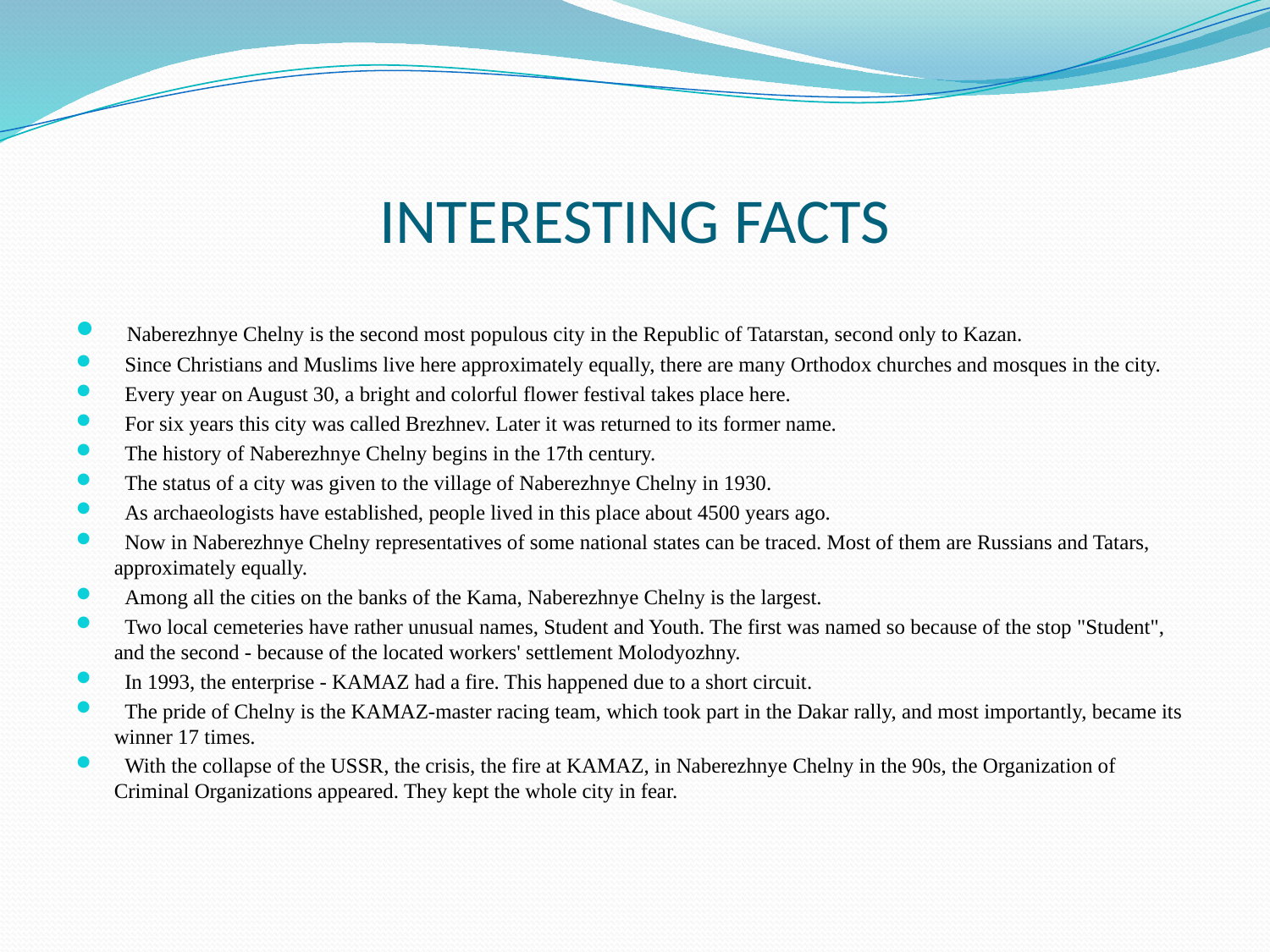

# INTERESTING FACTS

  Naberezhnye Chelny is the second most populous city in the Republic of Tatarstan, second only to Kazan.
  Since Christians and Muslims live here approximately equally, there are many Orthodox churches and mosques in the city.
  Every year on August 30, a bright and colorful flower festival takes place here.
  For six years this city was called Brezhnev. Later it was returned to its former name.
  The history of Naberezhnye Chelny begins in the 17th century.
  The status of a city was given to the village of Naberezhnye Chelny in 1930.
  As archaeologists have established, people lived in this place about 4500 years ago.
  Now in Naberezhnye Chelny representatives of some national states can be traced. Most of them are Russians and Tatars, approximately equally.
  Among all the cities on the banks of the Kama, Naberezhnye Chelny is the largest.
  Two local cemeteries have rather unusual names, Student and Youth. The first was named so because of the stop "Student", and the second - because of the located workers' settlement Molodyozhny.
  In 1993, the enterprise - KAMAZ had a fire. This happened due to a short circuit.
  The pride of Chelny is the KAMAZ-master racing team, which took part in the Dakar rally, and most importantly, became its winner 17 times.
  With the collapse of the USSR, the crisis, the fire at KAMAZ, in Naberezhnye Chelny in the 90s, the Organization of Criminal Organizations appeared. They kept the whole city in fear.